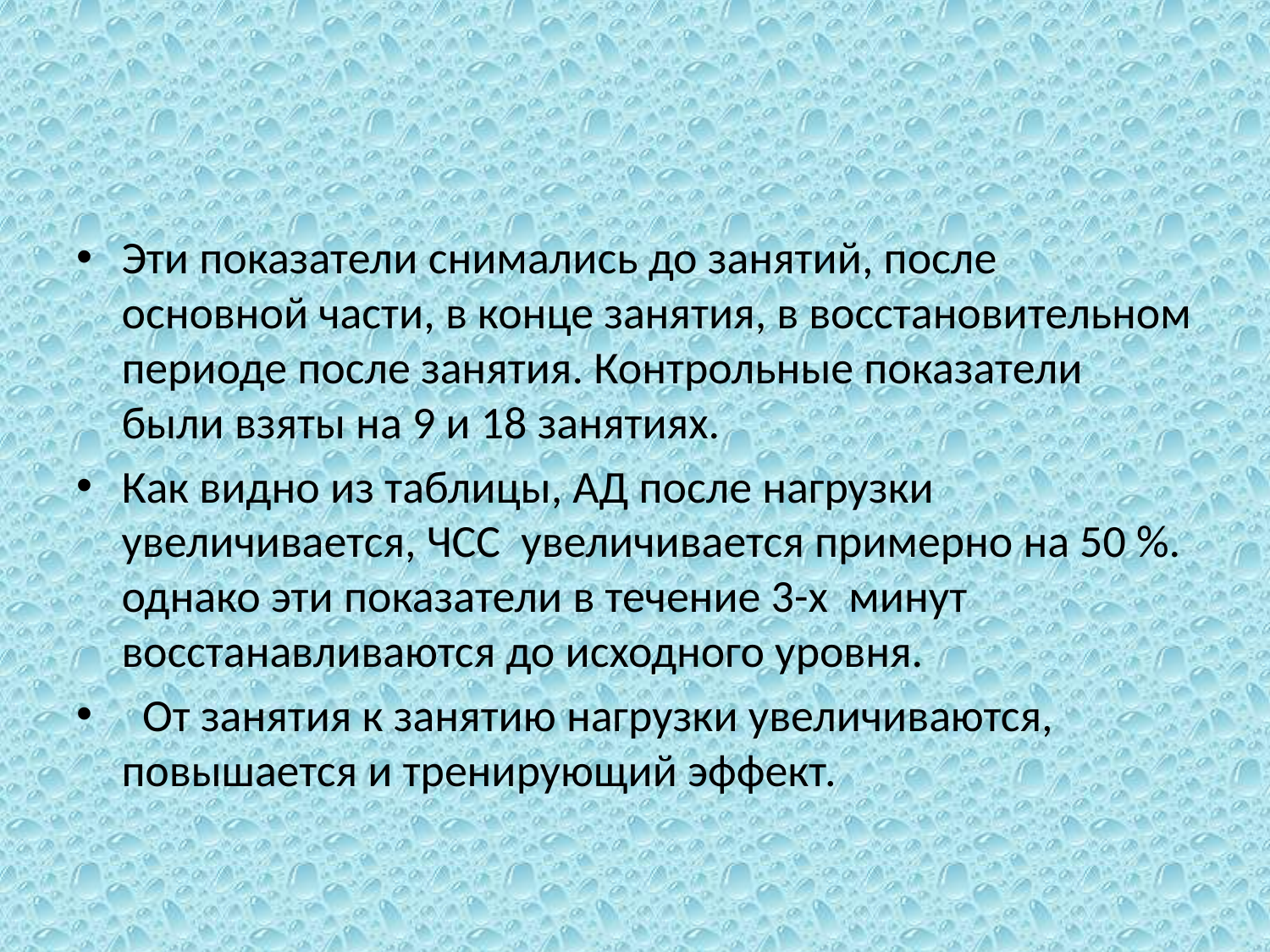

#
Эти показатели снимались до занятий, после основной части, в конце занятия, в восстановительном периоде после занятия. Контрольные показатели были взяты на 9 и 18 занятиях.
Как видно из таблицы, АД после нагрузки увеличивается, ЧСС  увеличивается примерно на 50 %. однако эти показатели в течение 3-х  минут восстанавливаются до исходного уровня.
  От занятия к занятию нагрузки увеличиваются, повышается и тренирующий эффект.